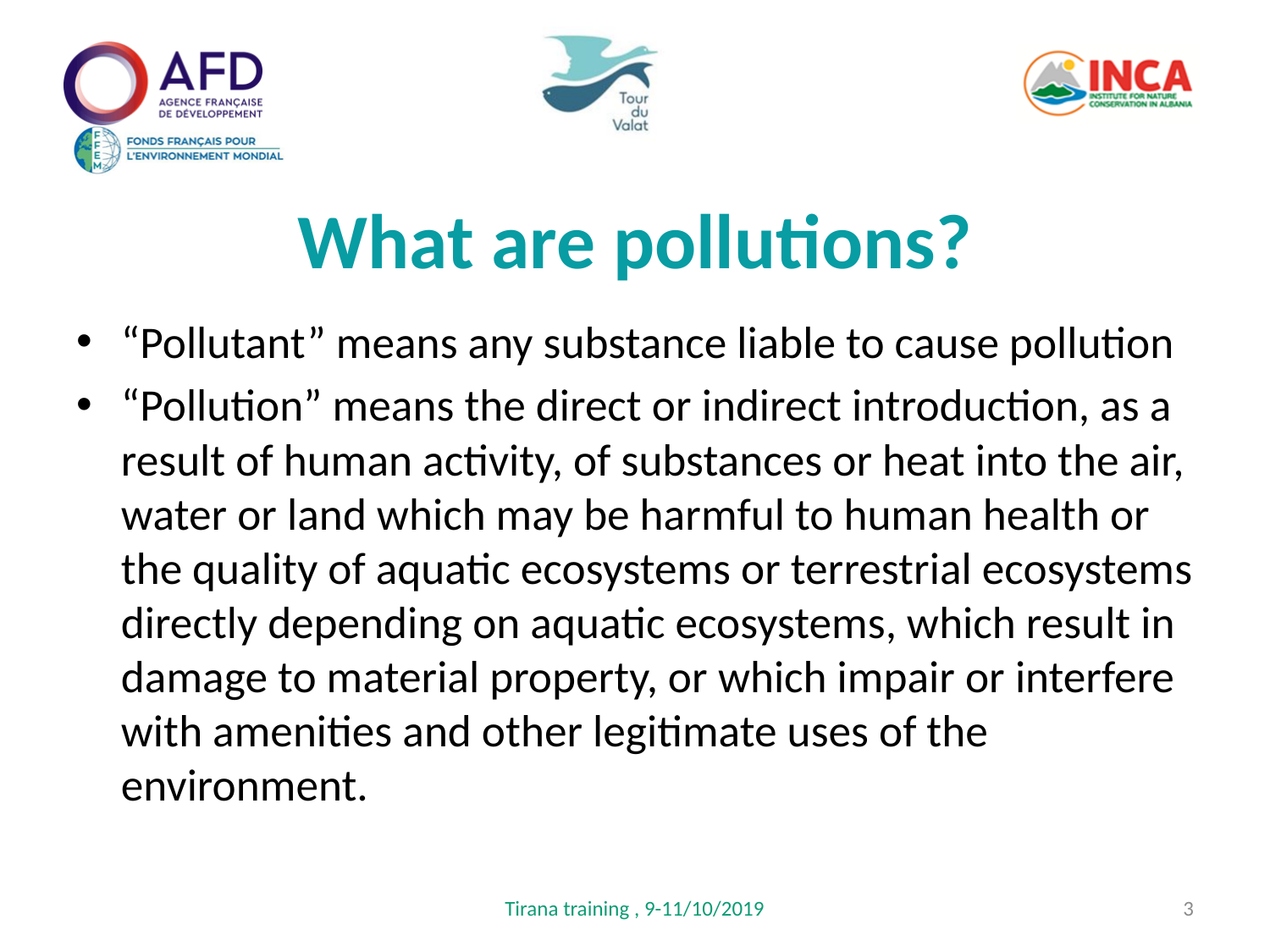

# What are pollutions?
“Pollutant” means any substance liable to cause pollution
“Pollution” means the direct or indirect introduction, as a result of human activity, of substances or heat into the air, water or land which may be harmful to human health or the quality of aquatic ecosystems or terrestrial ecosystems directly depending on aquatic ecosystems, which result in damage to material property, or which impair or interfere with amenities and other legitimate uses of the environment.
Tirana training , 9-11/10/2019
3